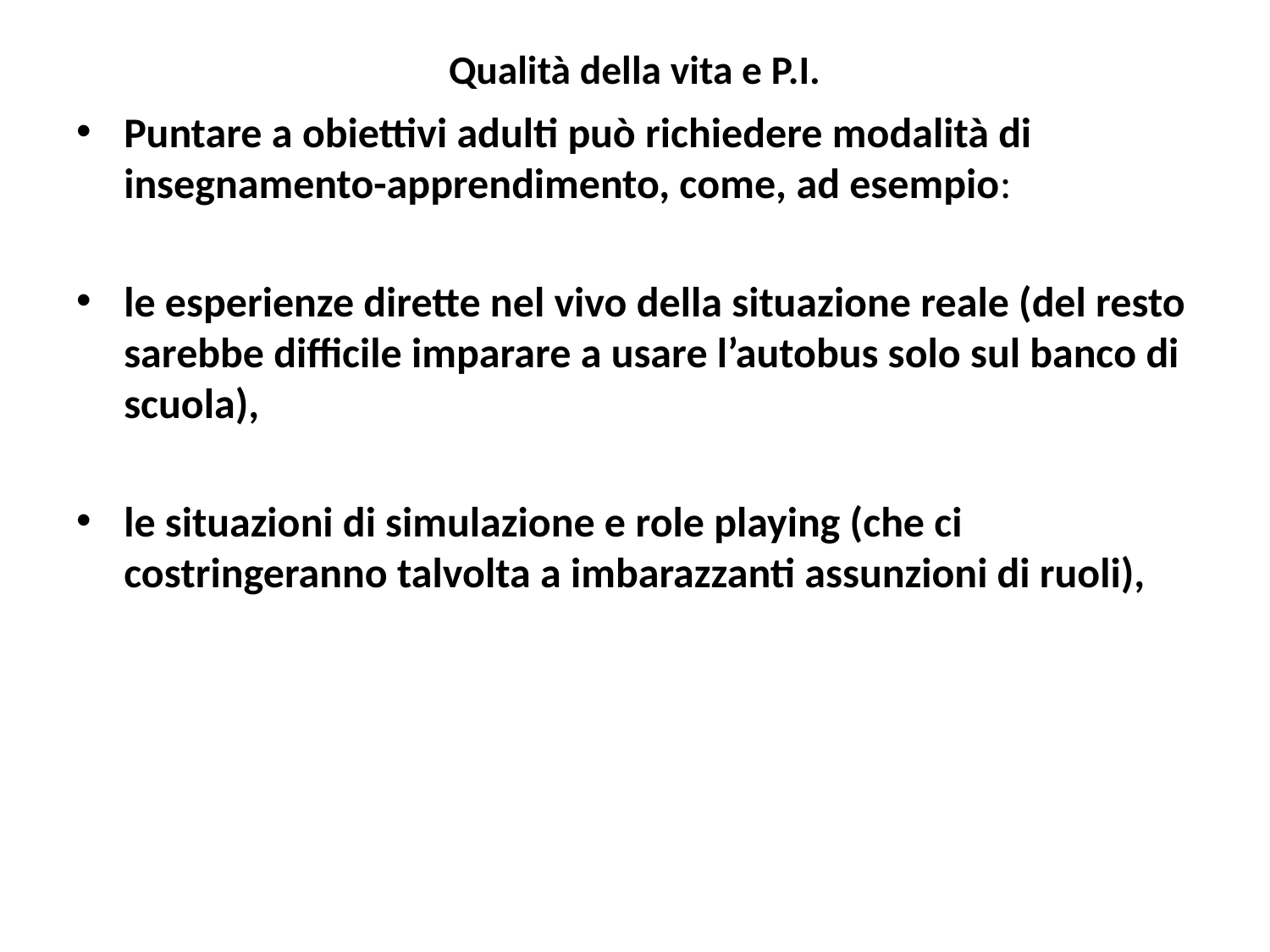

# Qualità della vita e P.I.
Puntare a obiettivi adulti può richiedere modalità di insegnamento-apprendimento, come, ad esempio:

le esperienze dirette nel vivo della situazione reale (del resto sarebbe difficile imparare a usare l’autobus solo sul banco di scuola),

le situazioni di simulazione e role playing (che ci costringeranno talvolta a imbarazzanti assunzioni di ruoli),